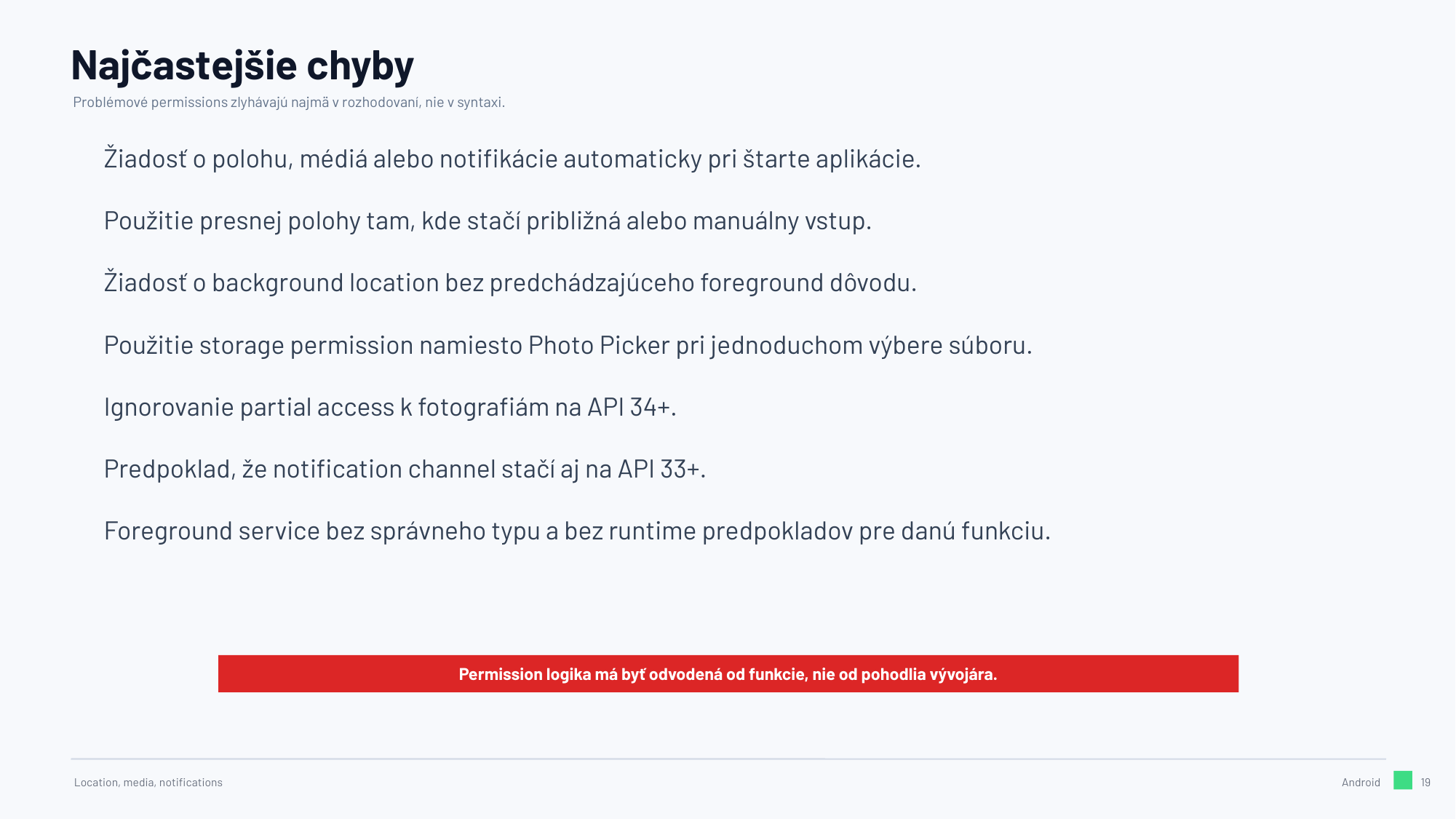

Najčastejšie chyby
Problémové permissions zlyhávajú najmä v rozhodovaní, nie v syntaxi.
Žiadosť o polohu, médiá alebo notifikácie automaticky pri štarte aplikácie.

Použitie presnej polohy tam, kde stačí približná alebo manuálny vstup.

Žiadosť o background location bez predchádzajúceho foreground dôvodu.

Použitie storage permission namiesto Photo Picker pri jednoduchom výbere súboru.

Ignorovanie partial access k fotografiám na API 34+.

Predpoklad, že notification channel stačí aj na API 33+.

Foreground service bez správneho typu a bez runtime predpokladov pre danú funkciu.
Permission logika má byť odvodená od funkcie, nie od pohodlia vývojára.
19